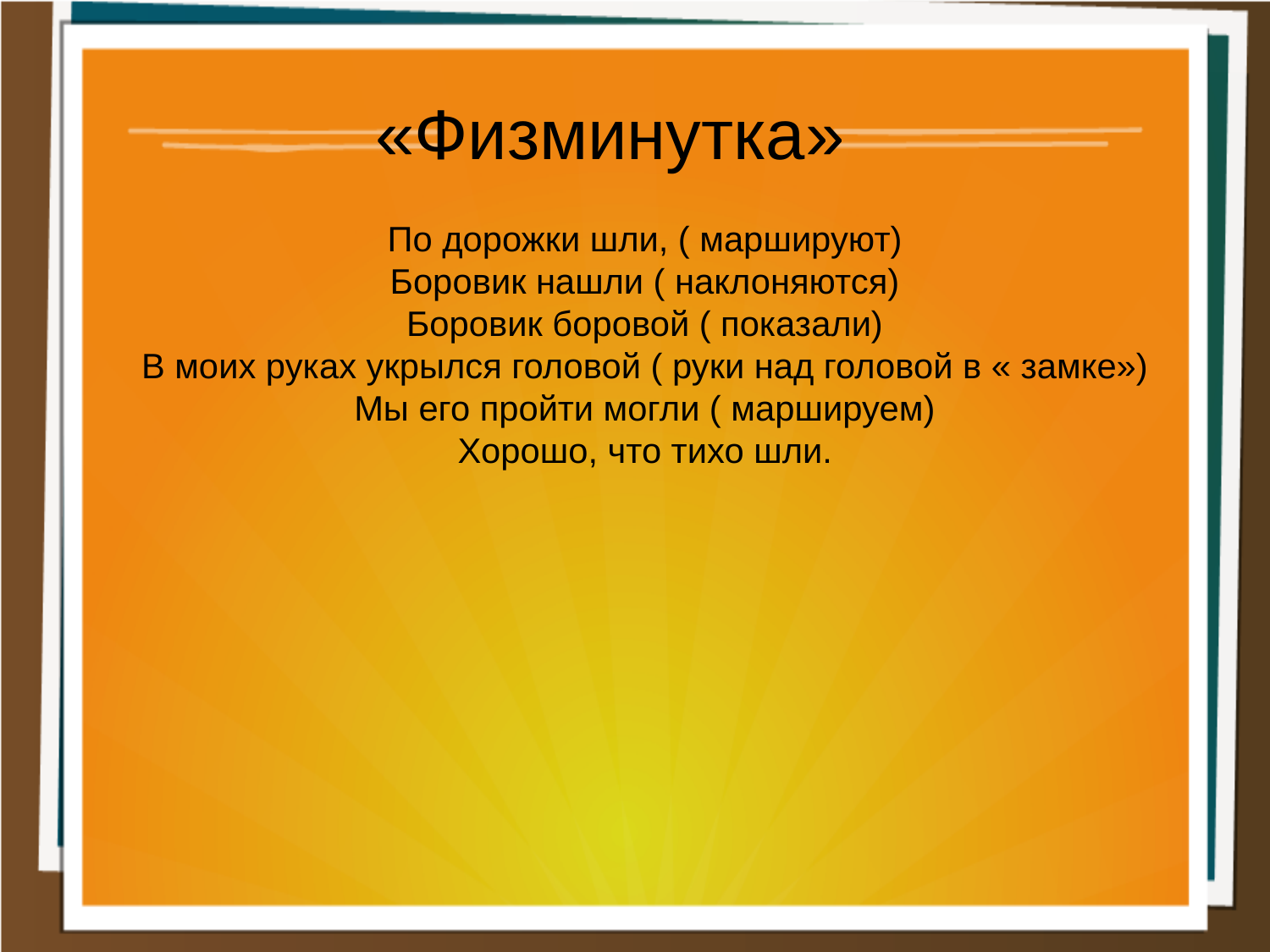

«Физминутка»
По дорожки шли, ( маршируют)
Боровик нашли ( наклоняются)
Боровик боровой ( показали)
В моих руках укрылся головой ( руки над головой в « замке»)
Мы его пройти могли ( маршируем)
Хорошо, что тихо шли.